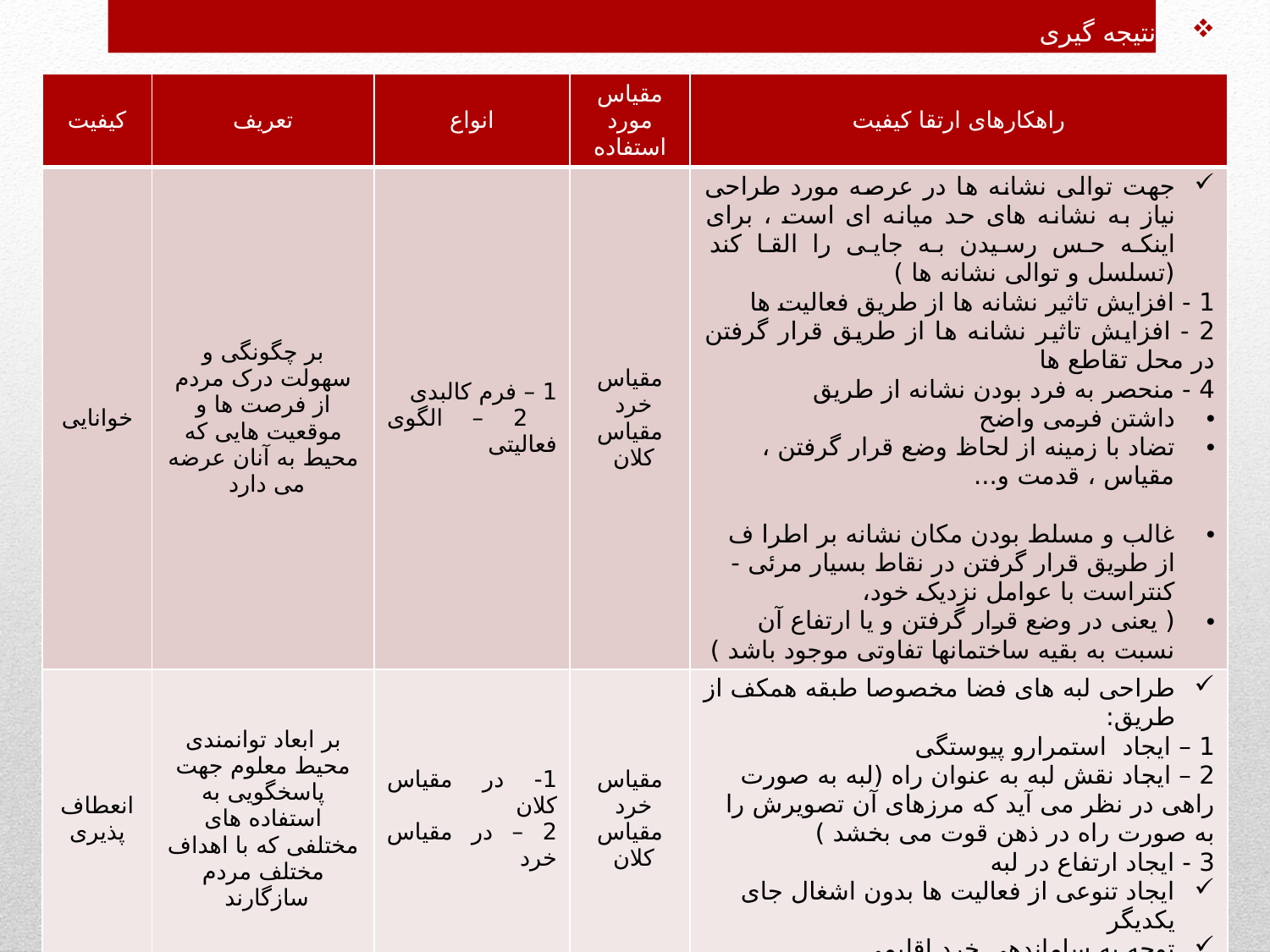

نتیجه گیری
| کیفیت | تعریف | انواع | مقیاس مورد استفاده | راهکارهای ارتقا کیفیت |
| --- | --- | --- | --- | --- |
| خوانایی | بر چگونگی و سهولت درک مردم از فرصت ها و موقعیت هایی که محیط به آنان عرضه می دارد | 1 – فرم کالبدی 2 – الگوی فعالیتی | مقیاس خرد مقیاس کلان | جهت توالی نشانه ها در عرصه مورد طراحی نیاز به نشانه های حد میانه ای است ، برای اینکه حس رسیدن به جایی را القا کند (تسلسل و توالی نشانه ها ) 1 - افزایش تاثیر نشانه ها از طریق فعالیت ها 2 - افزایش تاثیر نشانه ها از طریق قرار گرفتن در محل تقاطع ها 4 - منحصر به فرد بودن نشانه از طریق داشتن فرمی واضح تضاد با زمینه از لحاظ وضع قرار گرفتن ، مقیاس ، قدمت و... غالب و مسلط بودن مکان نشانه بر اطرا ف از طریق قرار گرفتن در نقاط بسیار مرئی - کنتراست با عوامل نزدیک خود، ( یعنی در وضع قرار گرفتن و یا ارتفاع آن نسبت به بقیه ساختمانها تفاوتی موجود باشد ) |
| انعطاف پذیری | بر ابعاد توانمندی محیط معلوم جهت پاسخگویی به استفاده های مختلفی که با اهداف مختلف مردم سازگارند | 1- در مقیاس کلان 2 – در مقیاس خرد | مقیاس خرد مقیاس کلان | طراحی لبه های فضا مخصوصا طبقه همکف از طریق: 1 – ایجاد استمرارو پیوستگی 2 – ایجاد نقش لبه به عنوان راه (لبه به صورت راهی در نظر می آید که مرزهای آن تصویرش را به صورت راه در ذهن قوت می بخشد ) 3 - ایجاد ارتفاع در لبه ایجاد تنوعی از فعالیت ها بدون اشغال جای یکدیگر توجه به ساماندهی خرد اقلیمی |
# محیط های پاسخده -نتیجه گیری